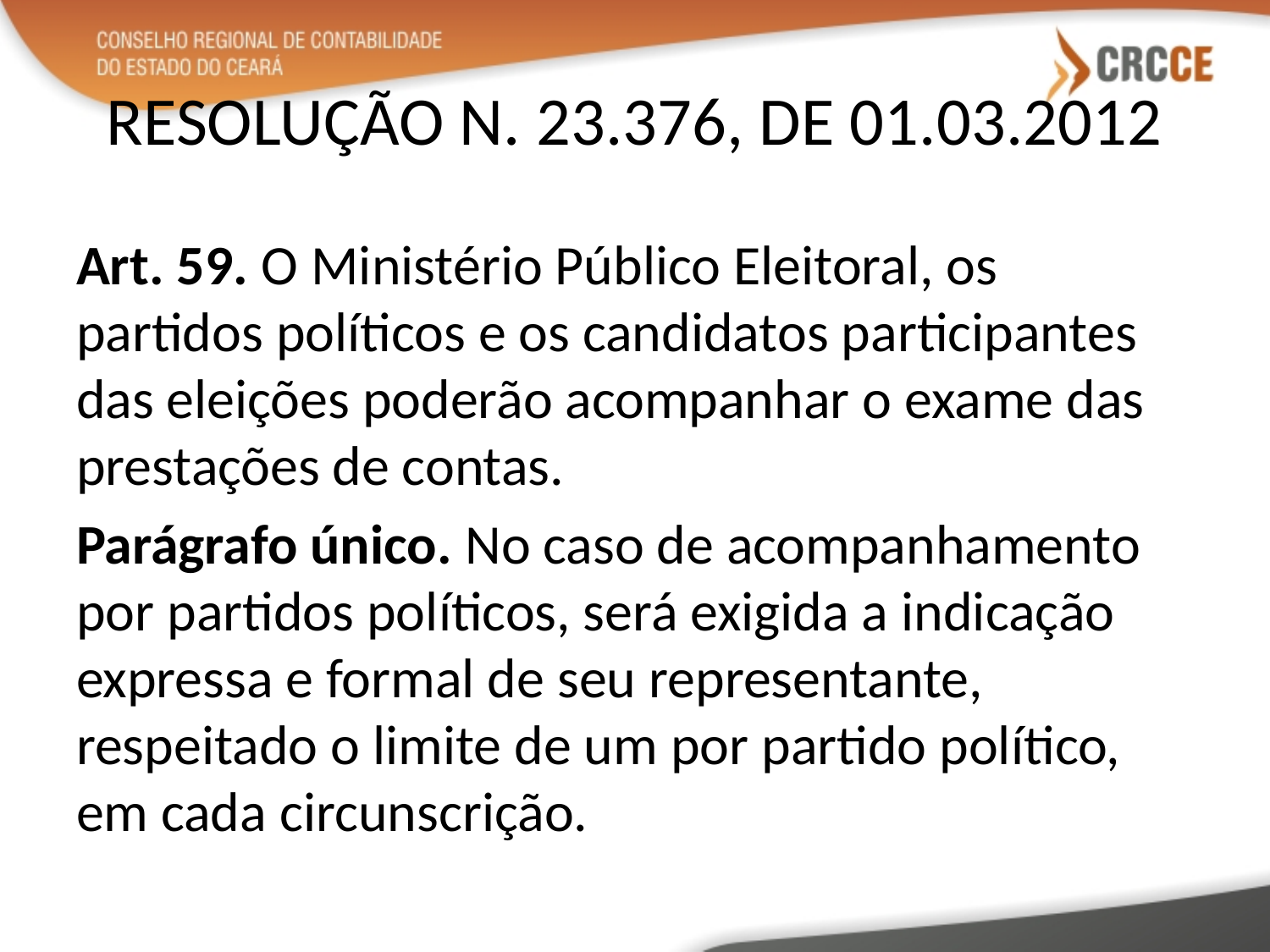

# RESOLUÇÃO N. 23.376, DE 01.03.2012
Art. 59. O Ministério Público Eleitoral, os partidos políticos e os candidatos participantes das eleições poderão acompanhar o exame das prestações de contas.
Parágrafo único. No caso de acompanhamento por partidos políticos, será exigida a indicação expressa e formal de seu representante, respeitado o limite de um por partido político, em cada circunscrição.